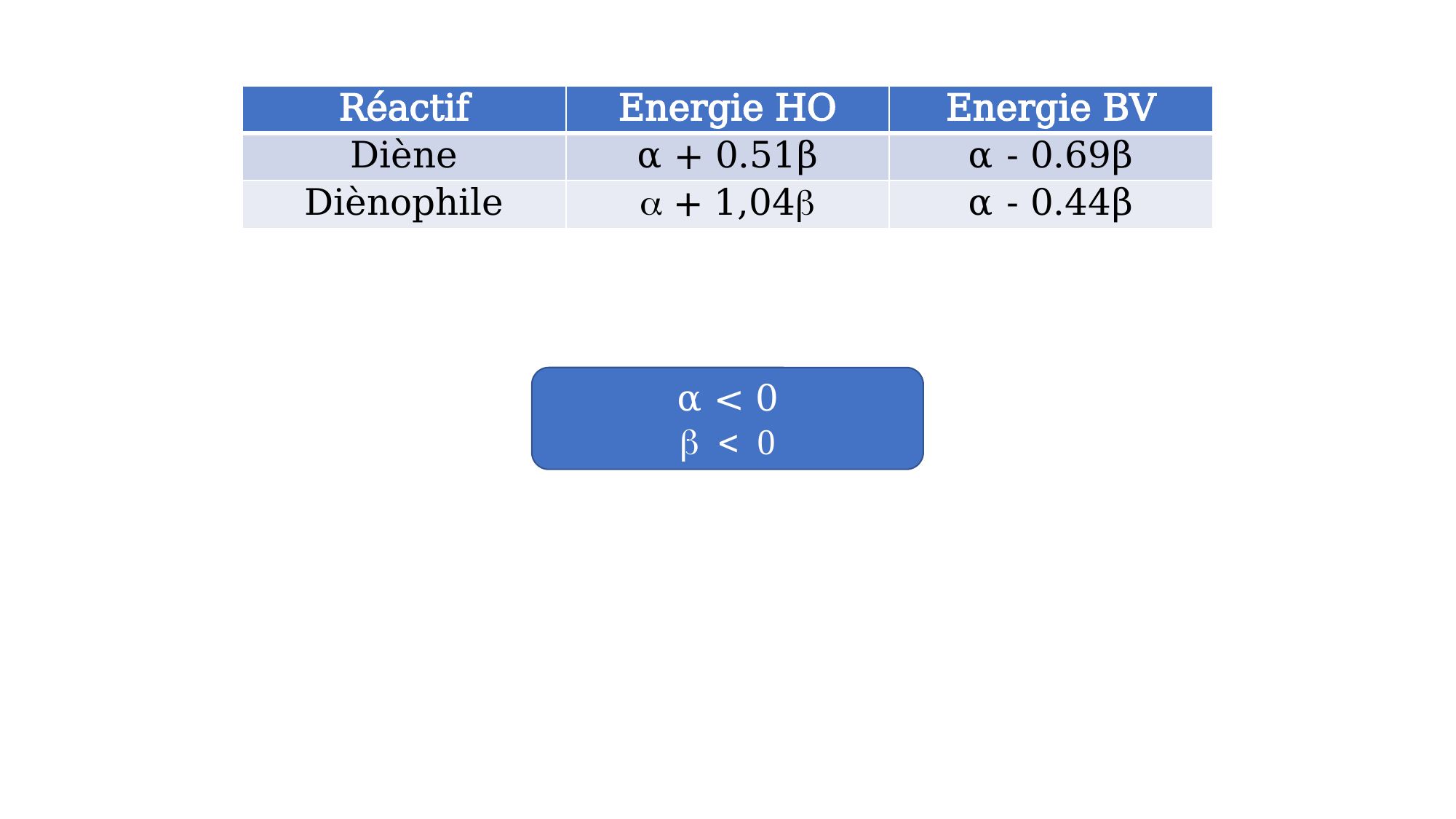

| Réactif | Energie HO | Energie BV |
| --- | --- | --- |
| Diène | α + 0.51β | α - 0.69β |
| Diènophile | α + 1,04β | α - 0.44β |
α < 0
β < 0